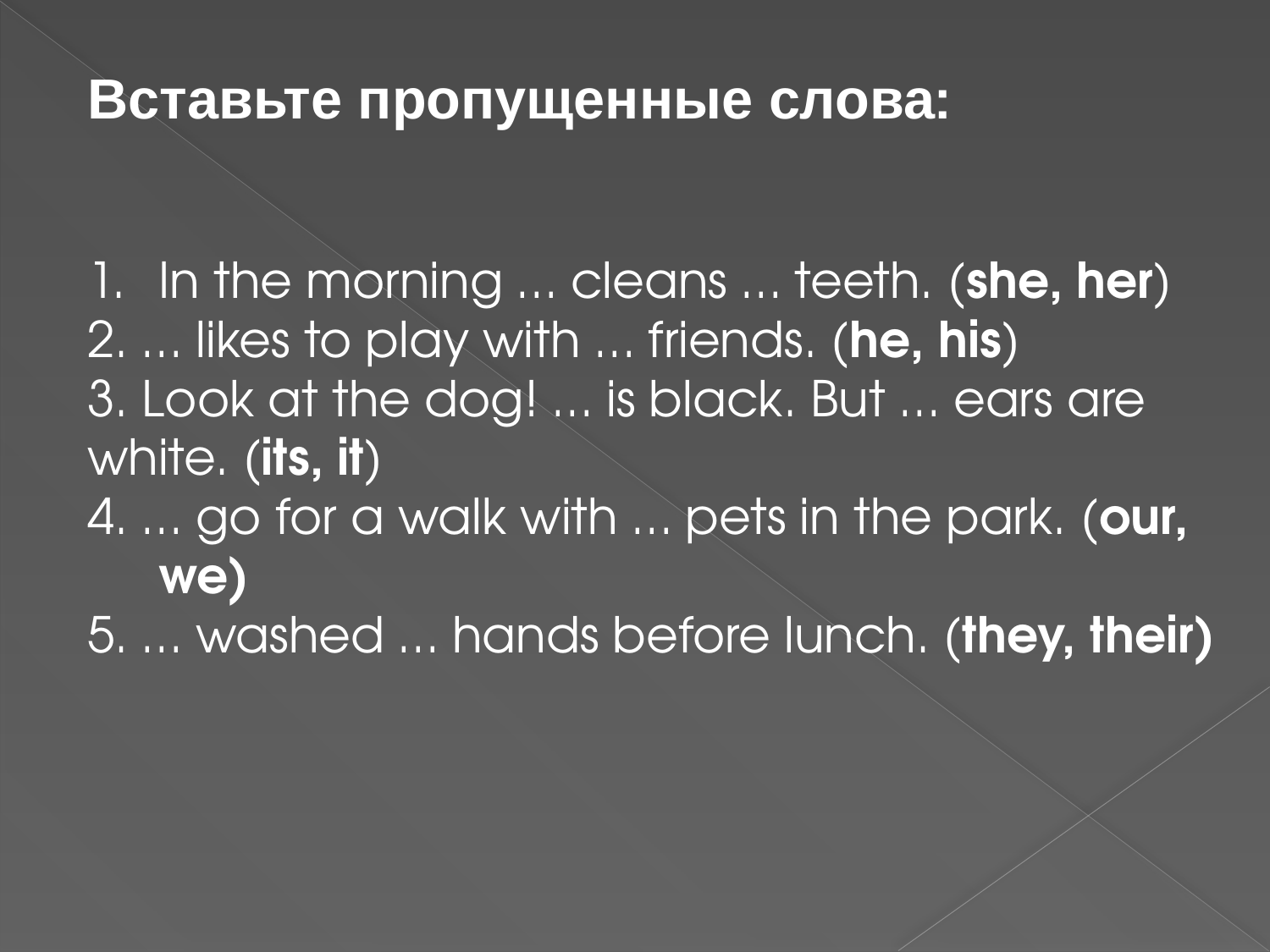

Вставьте пропущенные слова:

In the morning … cleans … teeth. (she, her)
2. … likes to play with … friends. (he, his)
3. Look at the dog! … is black. But … ears are
white. (its, it)
4. … go for a walk with … pets in the park. (our, we)
5. … washed … hands before lunch. (they, their)